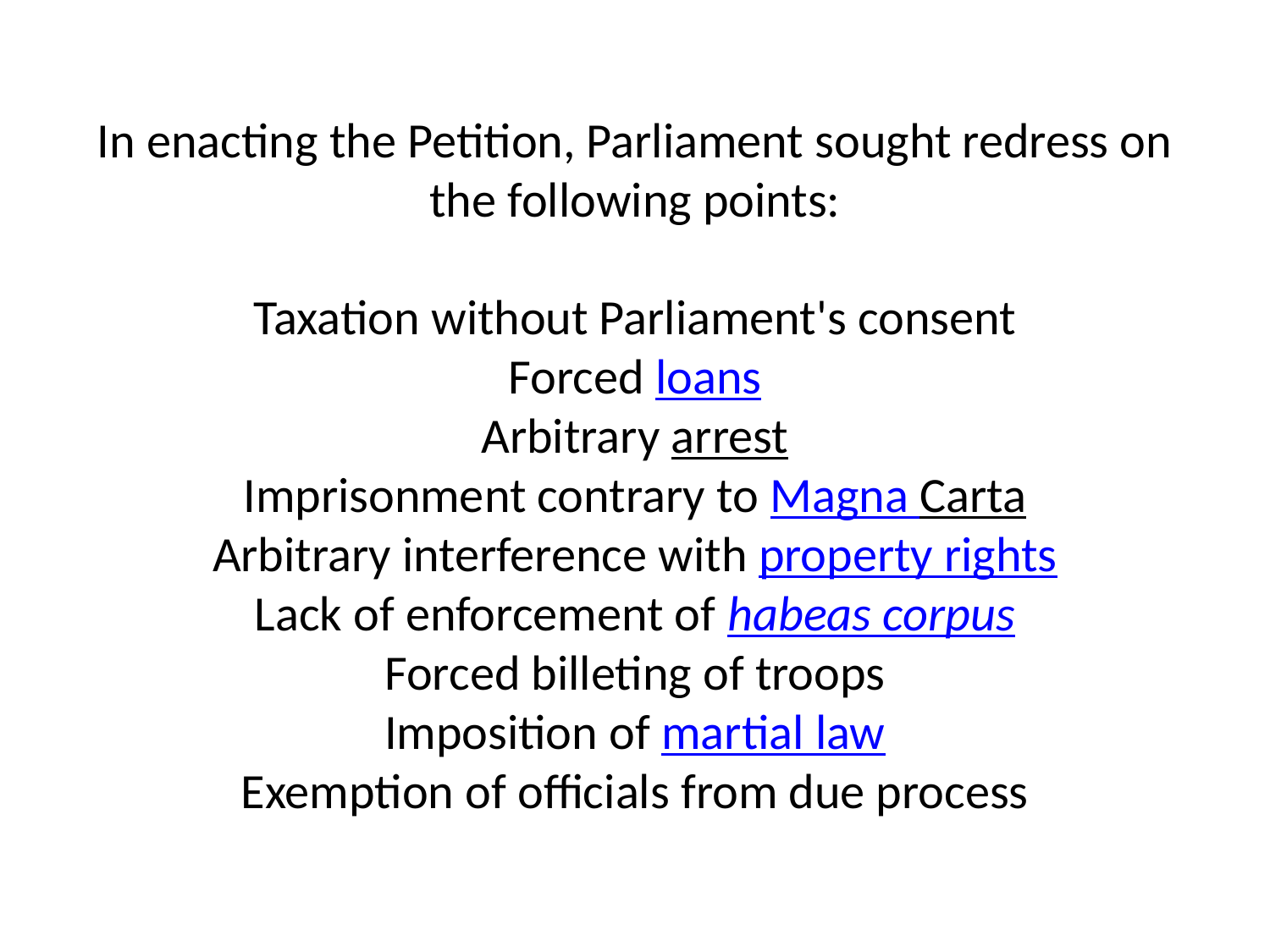

# In enacting the Petition, Parliament sought redress on the following points: Taxation without Parliament's consent Forced loans Arbitrary arrest Imprisonment contrary to Magna Carta Arbitrary interference with property rights Lack of enforcement of habeas corpus Forced billeting of troops Imposition of martial law Exemption of officials from due process